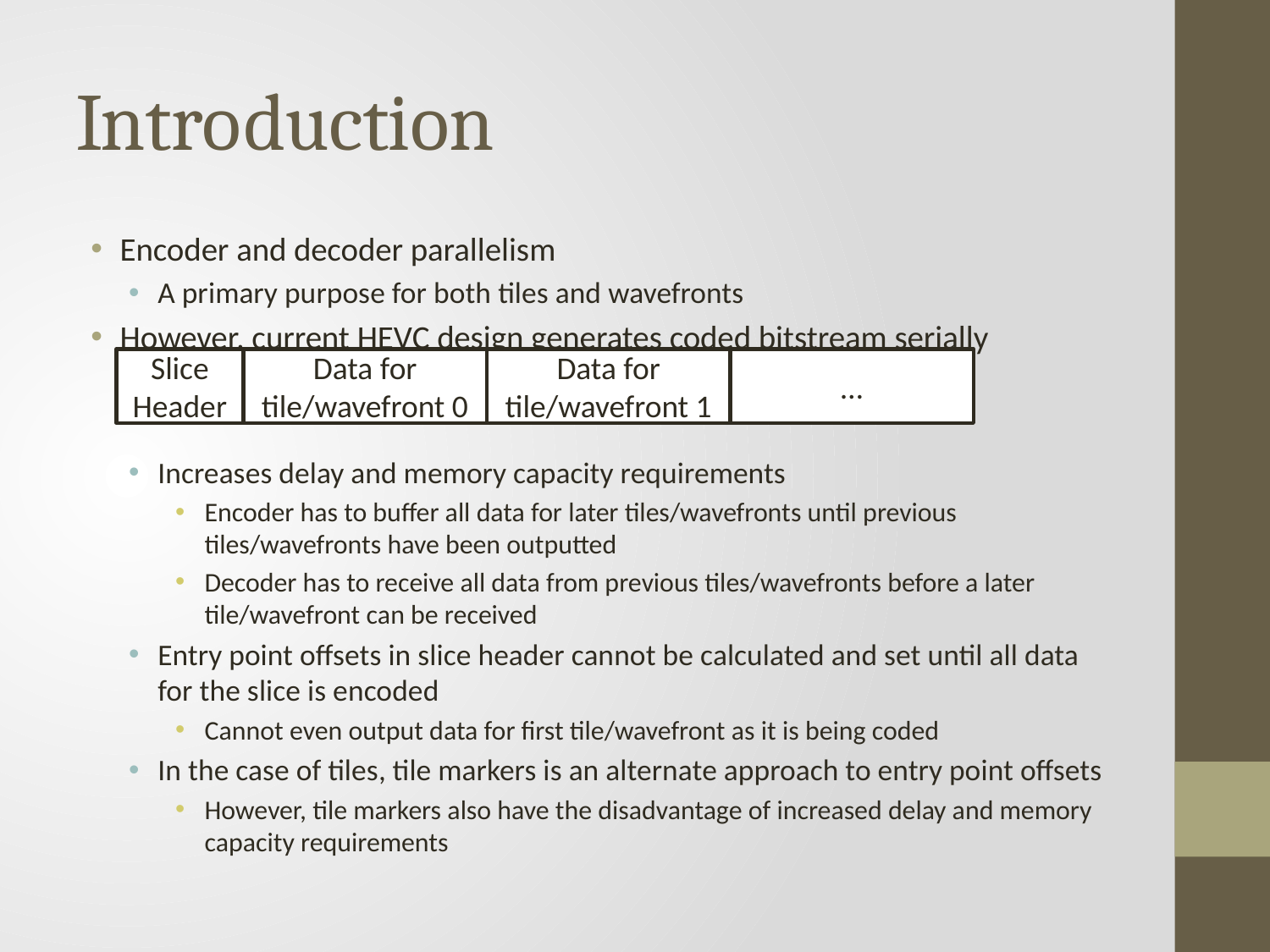

# Introduction
Encoder and decoder parallelism
A primary purpose for both tiles and wavefronts
However, current HEVC design generates coded bitstream serially

Increases delay and memory capacity requirements
Encoder has to buffer all data for later tiles/wavefronts until previous tiles/wavefronts have been outputted
Decoder has to receive all data from previous tiles/wavefronts before a later tile/wavefront can be received
Entry point offsets in slice header cannot be calculated and set until all data for the slice is encoded
Cannot even output data for first tile/wavefront as it is being coded
In the case of tiles, tile markers is an alternate approach to entry point offsets
However, tile markers also have the disadvantage of increased delay and memory capacity requirements

Slice Header
Data for tile/wavefront 0
Data for tile/wavefront 1
…